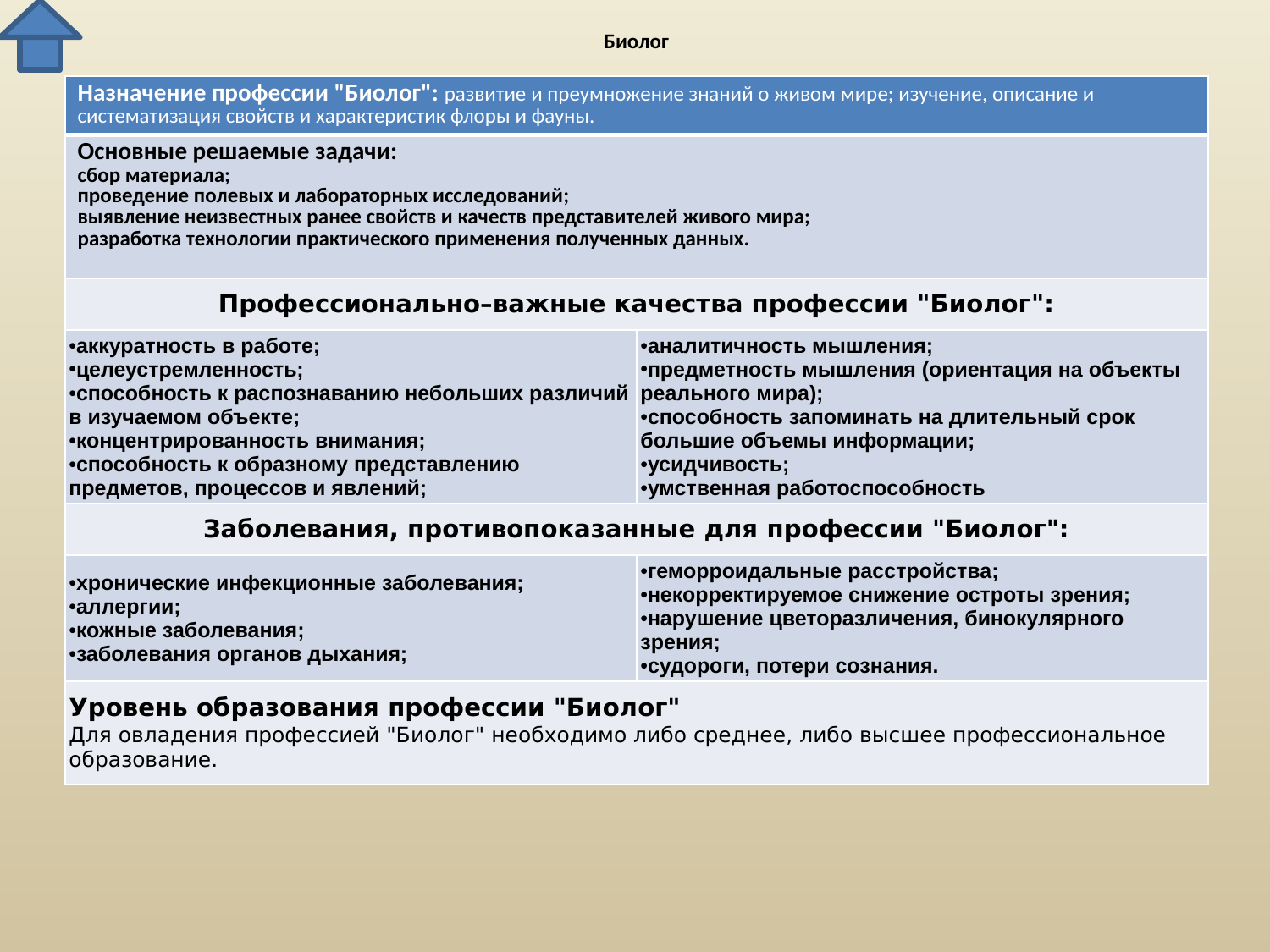

# Биолог
| Назначение профессии "Биолог": развитие и преумножение знаний о живом мире; изучение, описание и систематизация свойств и характеристик флоры и фауны. |  |
| --- | --- |
| Основные решаемые задачи: сбор материала; проведение полевых и лабораторных исследований; выявление неизвестных ранее свойств и качеств представителей живого мира; разработка технологии практического применения полученных данных. |  |
| Профессионально–важные качества профессии "Биолог": |  |
| аккуратность в работе; целеустремленность; способность к распознаванию небольших различий в изучаемом объекте; концентрированность внимания; способность к образному представлению предметов, процессов и явлений; | аналитичность мышления; предметность мышления (ориентация на объекты реального мира); способность запоминать на длительный срок большие объемы информации; усидчивость; умственная работоспособность |
| Заболевания, противопоказанные для профессии "Биолог": |  |
| хронические инфекционные заболевания; аллергии; кожные заболевания; заболевания органов дыхания; | геморроидальные расстройства; некорректируемое снижение остроты зрения; нарушение цветоразличения, бинокулярного зрения; судороги, потери сознания. |
| Уровень образования профессии "Биолог" Для овладения профессией "Биолог" необходимо либо среднее, либо высшее профессиональное образование. |  |